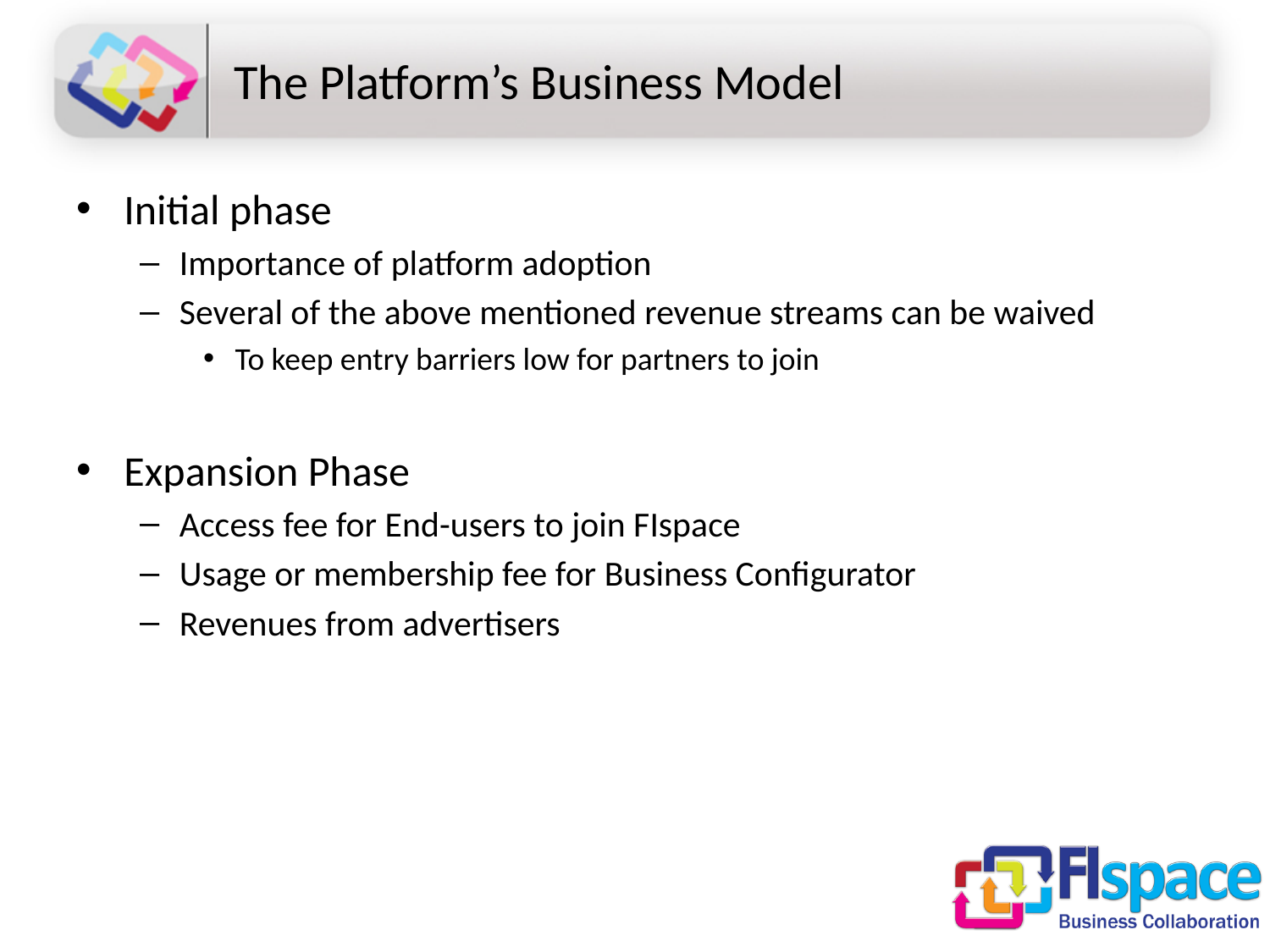

# The Platform’s Business Model
Initial phase
Importance of platform adoption
Several of the above mentioned revenue streams can be waived
To keep entry barriers low for partners to join

Expansion Phase
Access fee for End-users to join FIspace
Usage or membership fee for Business Configurator
Revenues from advertisers